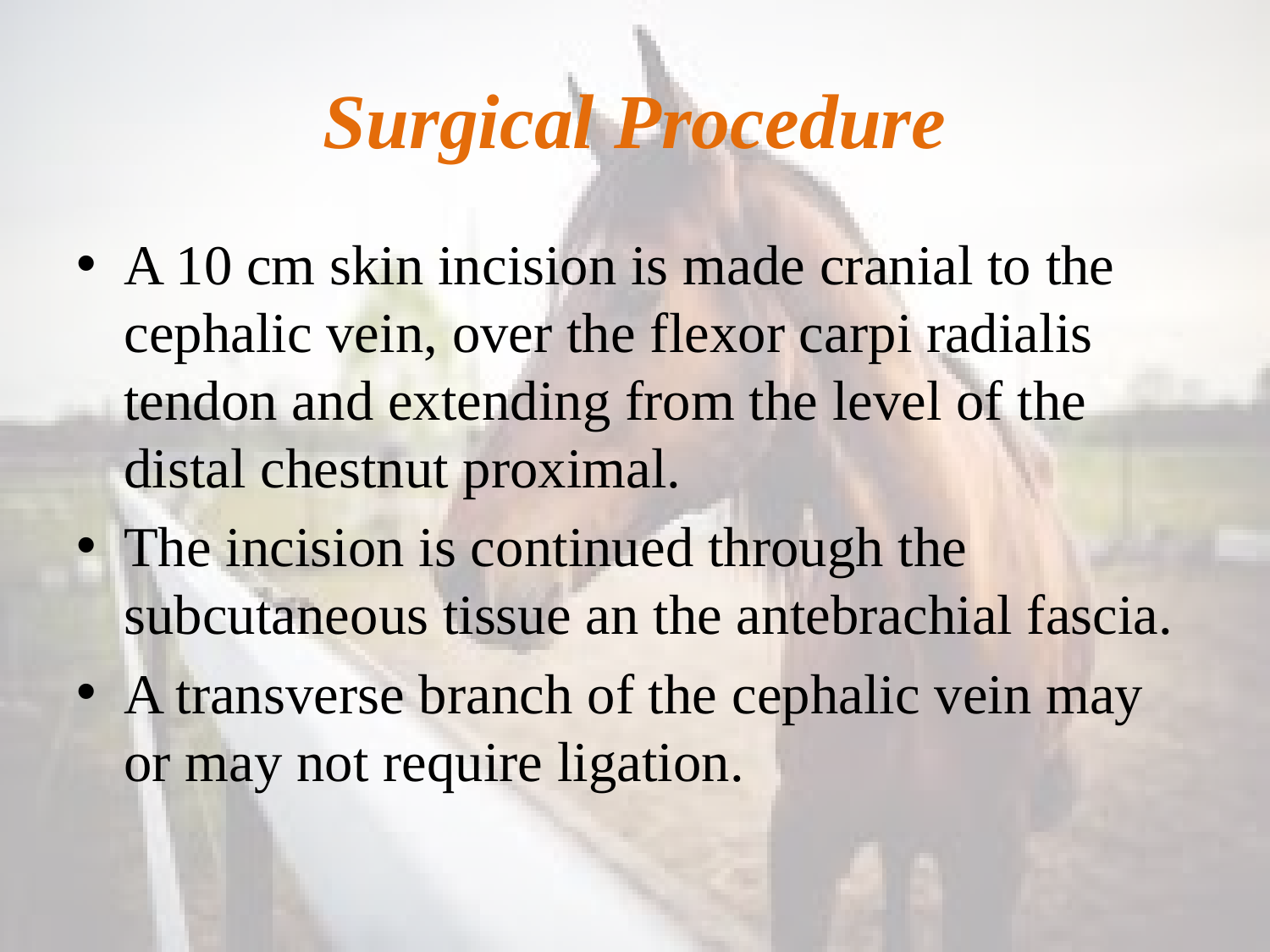

# Surgical Procedure
A 10 cm skin incision is made cranial to the cephalic vein, over the flexor carpi radialis tendon and extending from the level of the distal chestnut proximal.
The incision is continued through the subcutaneous tissue an the antebrachial fascia.
A transverse branch of the cephalic vein may or may not require ligation.